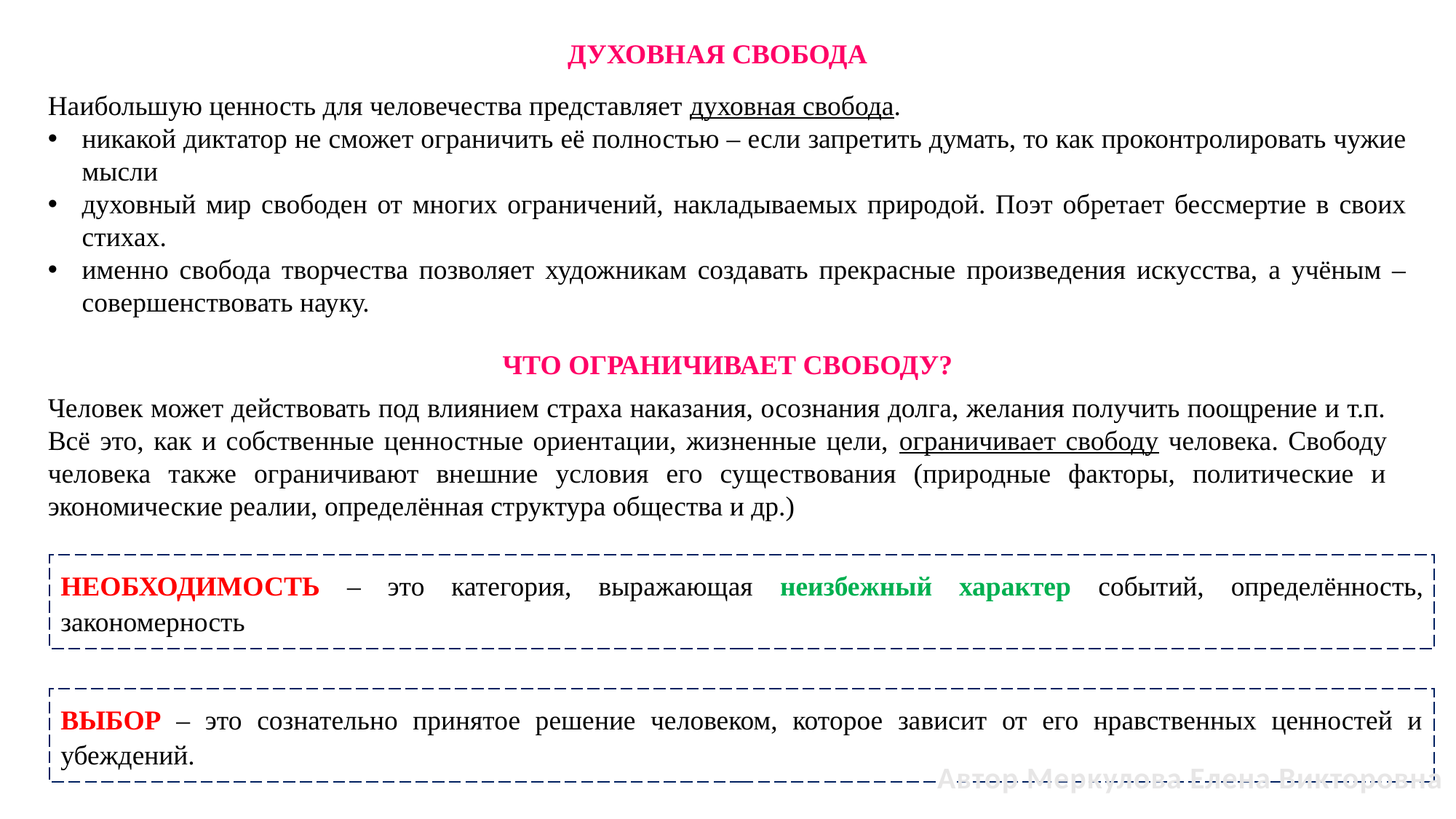

ДУХОВНАЯ СВОБОДА
Наибольшую ценность для человечества представляет духовная свобода.
никакой диктатор не сможет ограничить её полностью – если запретить думать, то как проконтролировать чужие мысли
духовный мир свободен от многих ограничений, накладываемых природой. Поэт обретает бессмертие в своих стихах.
именно свобода творчества позволяет художникам создавать прекрасные произведения искусства, а учёным – совершенствовать науку.

ЧТО ОГРАНИЧИВАЕТ СВОБОДУ?
Человек может действовать под влиянием страха наказания, осознания долга, желания получить поощрение и т.п. Всё это, как и собственные ценностные ориентации, жизненные цели, ограничивает свободу человека. Свободу человека также ограничивают внешние условия его существования (природные факторы, политические и экономические реалии, определённая структура общества и др.)
НЕОБХОДИМОСТЬ – это категория, выражающая неизбежный характер событий, определённость, закономерность
ВЫБОР – это сознательно принятое решение человеком, которое зависит от его нравственных ценностей и убеждений.
Автор Меркулова Елена Викторовна